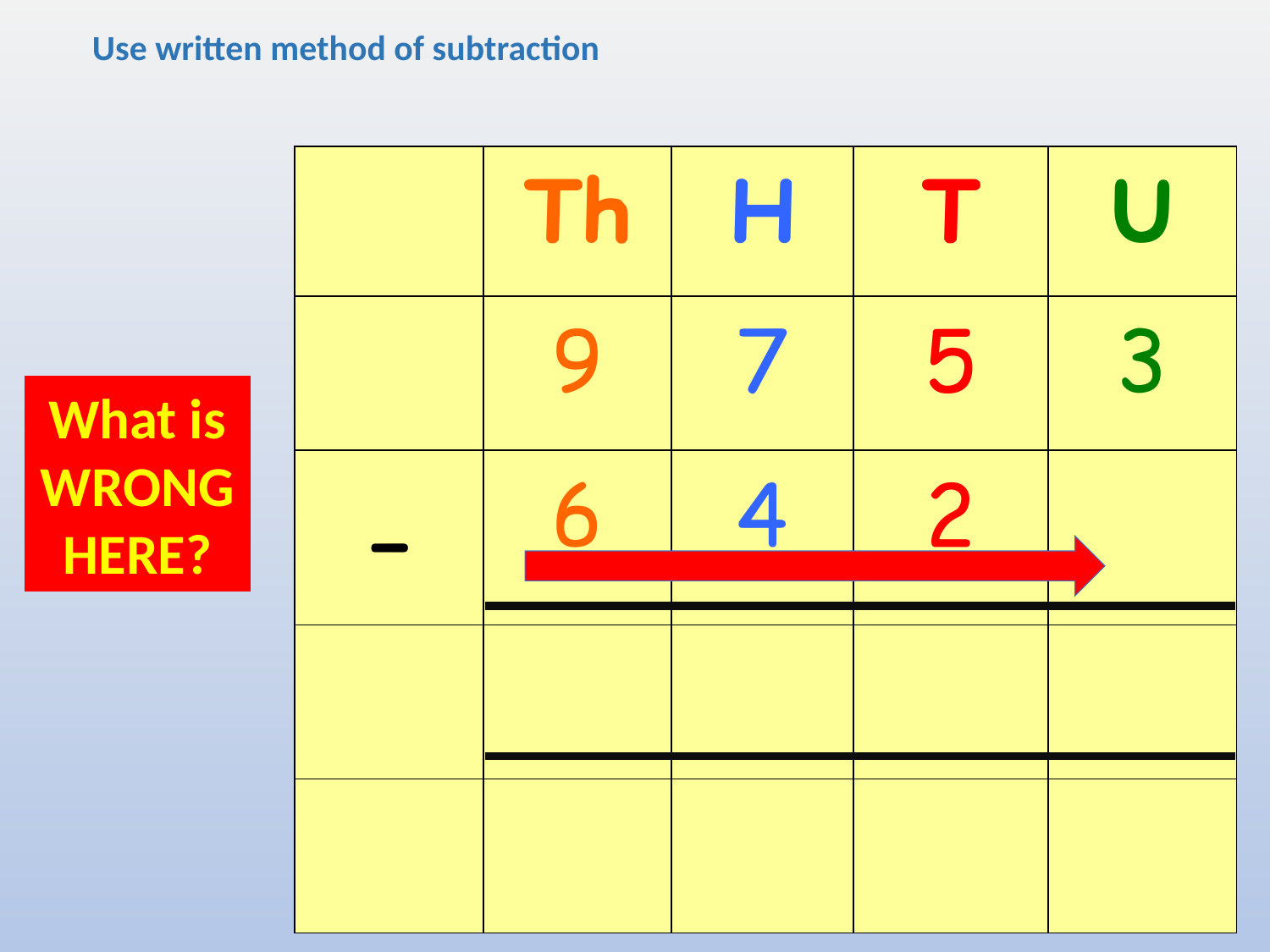

Use written method of subtraction
|  | Th | H | T | U |
| --- | --- | --- | --- | --- |
|  | 9 | 7 | 5 | 3 |
| - | 6 | 4 | 2 |  |
|  |  |  |  |  |
|  |  |  |  |  |
What is WRONG HERE?